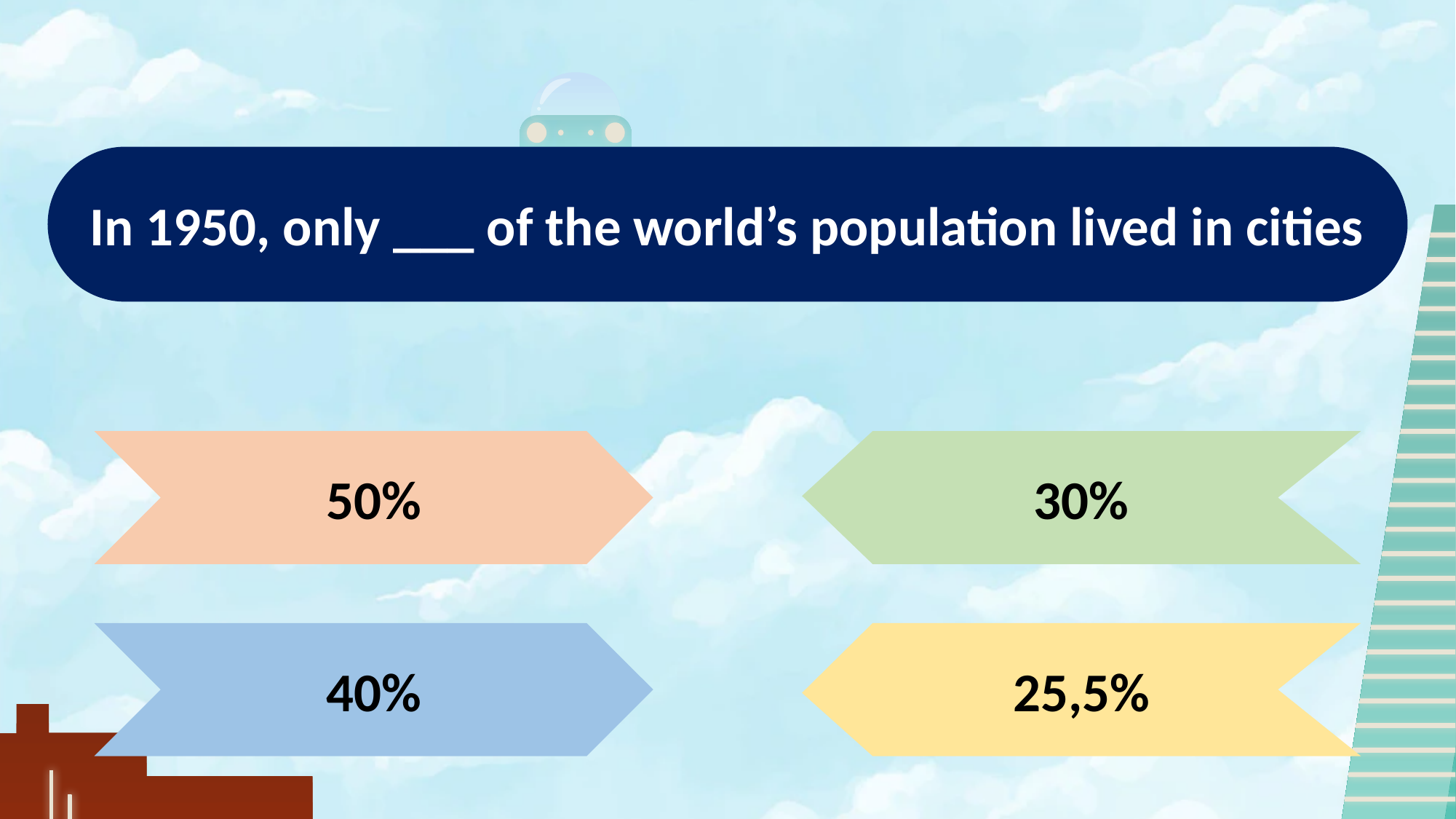

In 1950, only ___ of the world’s population lived in cities
50%
30%
40%
25,5%